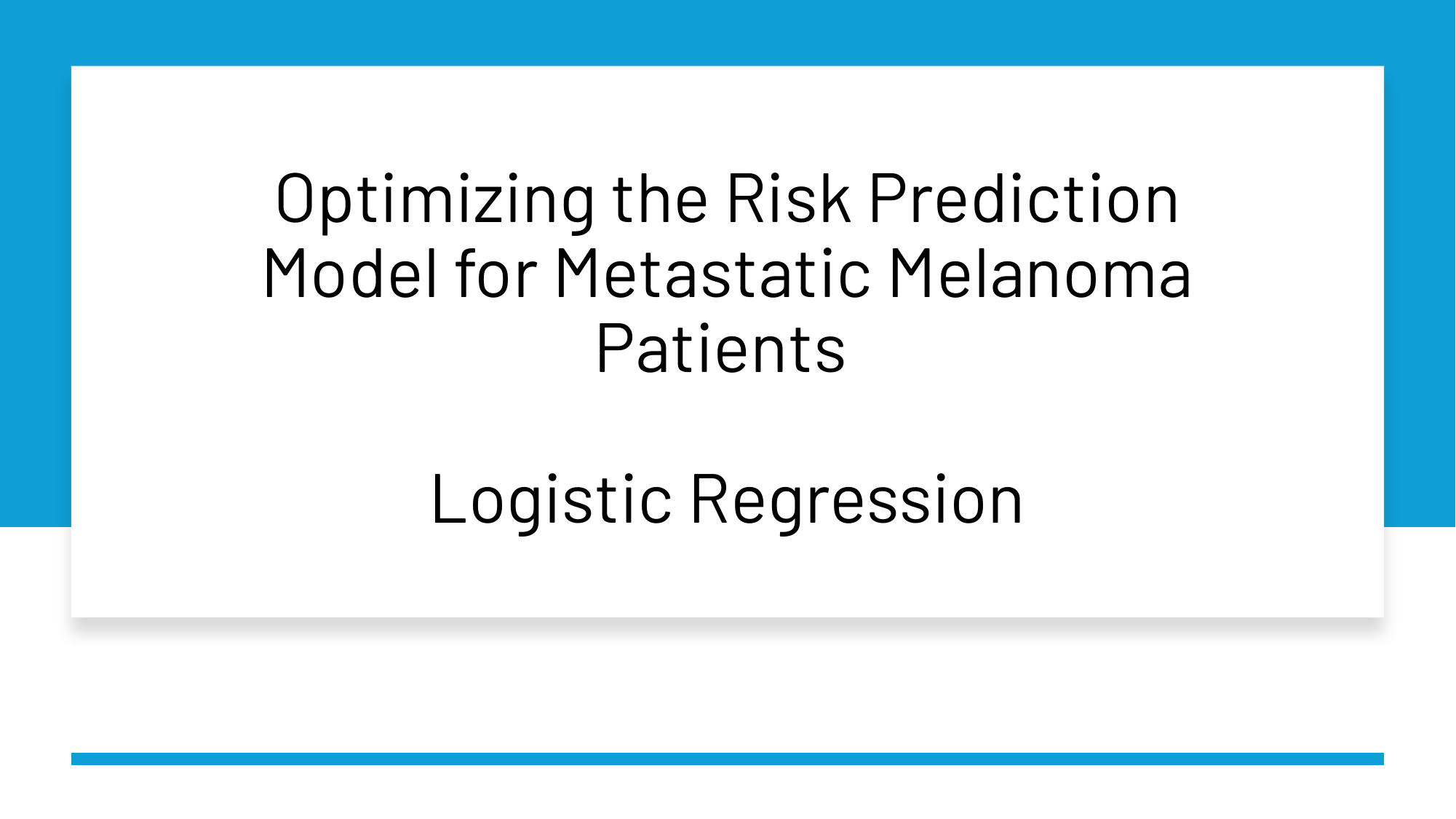

# Optimizing the Risk Prediction Model for Metastatic Melanoma Patients Logistic Regression